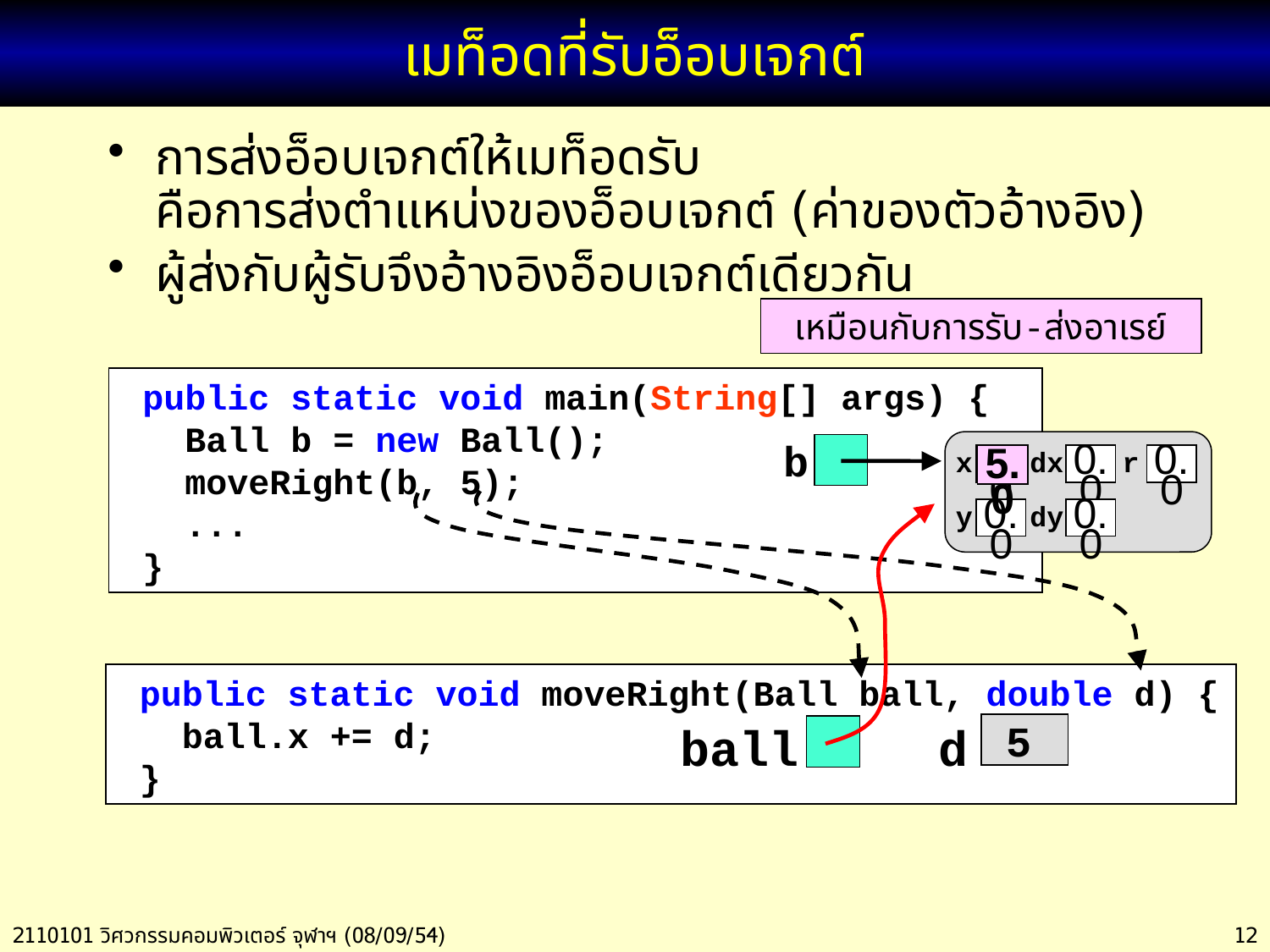

# เมท็อดที่รับอ็อบเจกต์
การส่งอ็อบเจกต์ให้เมท็อดรับ
คือการส่งตำแหน่งของอ็อบเจกต์ (ค่าของตัวอ้างอิง)
ผู้ส่งกับผู้รับจึงอ้างอิงอ็อบเจกต์เดียวกัน
เหมือนกับการรับ-ส่งอาเรย์
 public static void main(String[] args) {
   Ball b = new Ball();
   moveRight(b, 5);
   ...
 }

x
dx
r
0.0
0.0
0.0
y
dy
0.0
0.0

b

5.0

5
 public static void moveRight(Ball ball, double d) {
   ball.x += d;
 }

d

ball